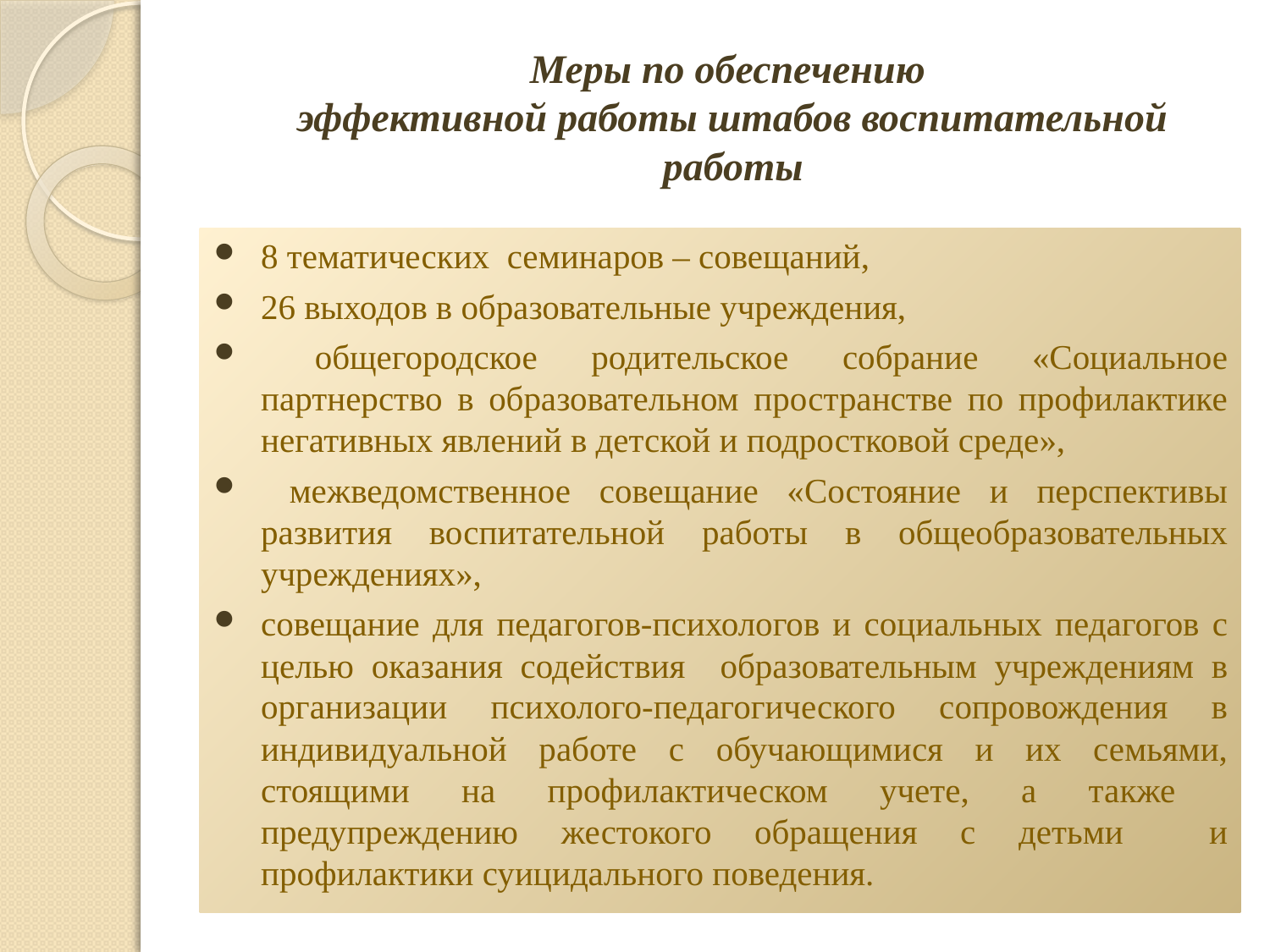

# Меры по обеспечению эффективной работы штабов воспитательной работы
8 тематических  семинаров – совещаний,
26 выходов в образовательные учреждения,
 общегородское родительское собрание «Социальное партнерство в образовательном пространстве по профилактике негативных явлений в детской и подростковой среде»,
 межведомственное совещание «Состояние и перспективы развития воспитательной работы в общеобразовательных учреждениях»,
совещание для педагогов-психологов и социальных педагогов с целью оказания содействия  образовательным учреждениям в организации психолого-педагогического сопровождения в индивидуальной работе с обучающимися и их семьями, стоящими на профилактическом учете, а также  предупреждению жестокого обращения с детьми  и профилактики суицидального поведения.